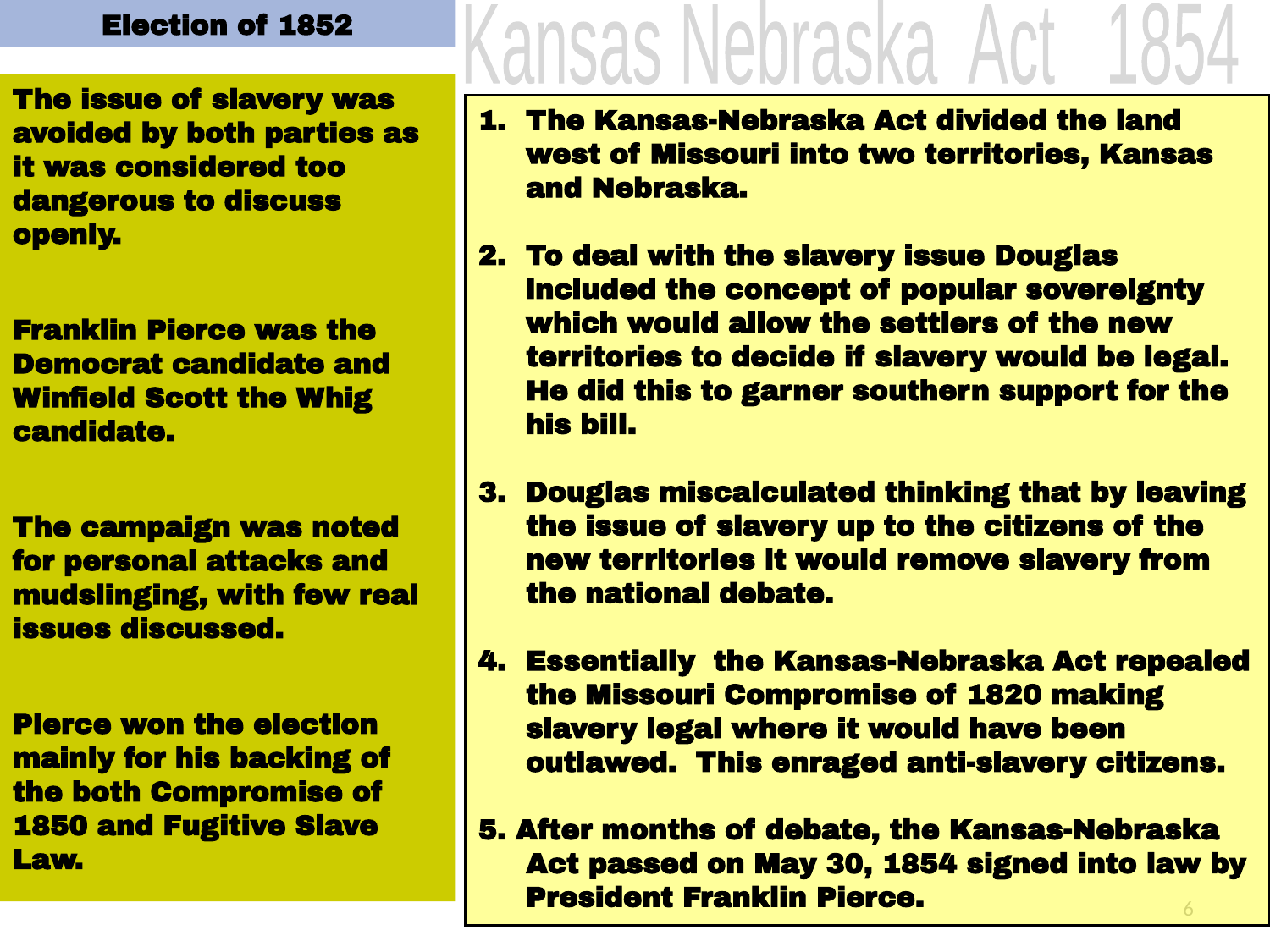

Election of 1852
Kansas Nebraska  Act   1854

The issue of slavery was avoided by both parties as it was considered too dangerous to discuss openly.

Franklin Pierce was the Democrat candidate and Winfield Scott the Whig candidate.

The campaign was noted for personal attacks and mudslinging, with few real issues discussed.

Pierce won the election mainly for his backing of the both Compromise of 1850 and Fugitive Slave Law.
The Kansas-Nebraska Act divided the land west of Missouri into two territories, Kansas and Nebraska.

To deal with the slavery issue Douglas included the concept of popular sovereignty which would allow the settlers of the new territories to decide if slavery would be legal. He did this to garner southern support for the his bill.

Douglas miscalculated thinking that by leaving the issue of slavery up to the citizens of the new territories it would remove slavery from the national debate.

Essentially  the Kansas-Nebraska Act repealed the Missouri Compromise of 1820 making slavery legal where it would have been outlawed.  This enraged anti-slavery citizens.

5. After months of debate, the Kansas-Nebraska Act passed on May 30, 1854 signed into law by President Franklin Pierce.
6